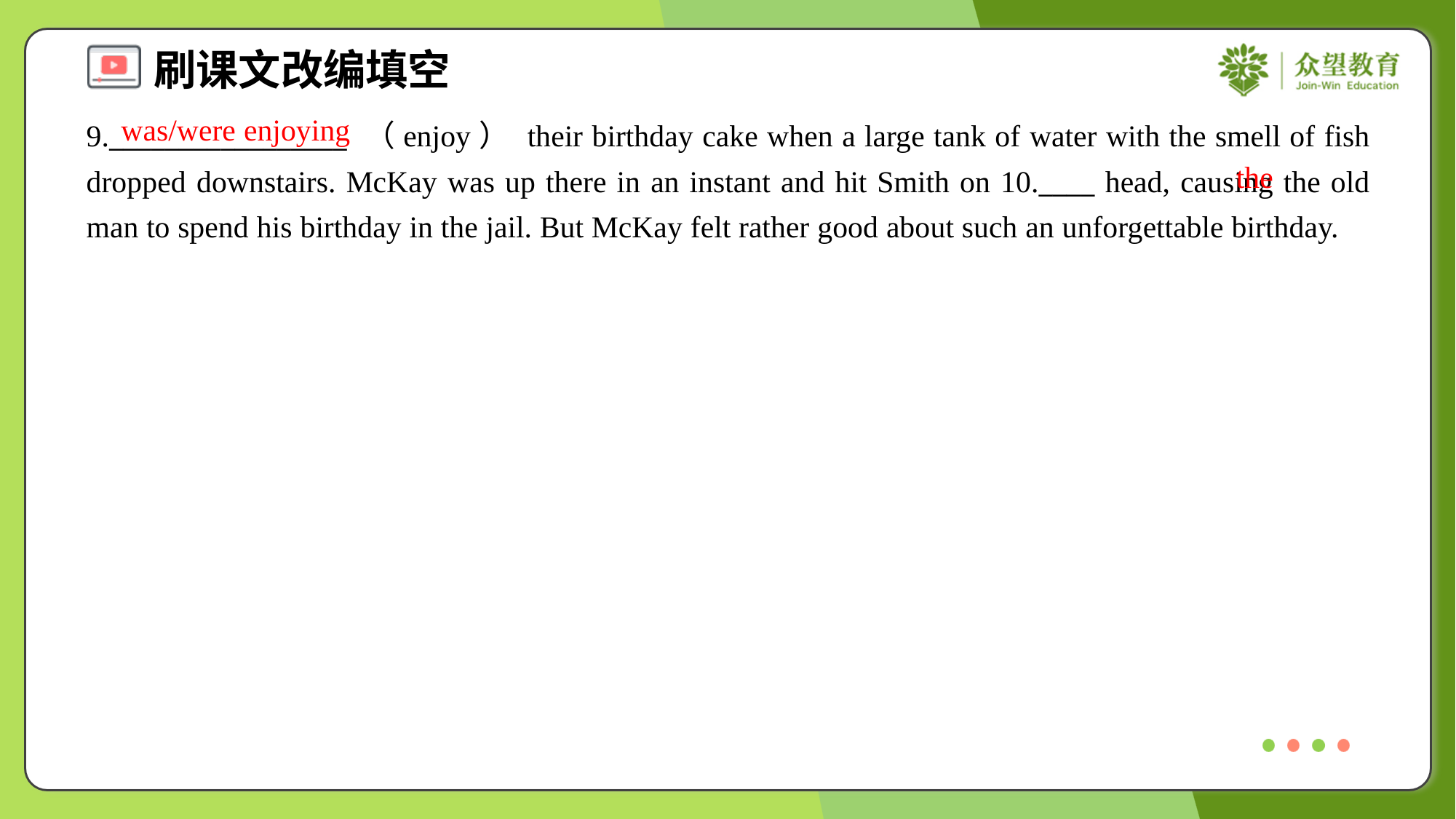

was/were enjoying
9._________________ （enjoy） their birthday cake when a large tank of water with the smell of fish dropped downstairs. McKay was up there in an instant and hit Smith on 10.____ head, causing the old man to spend his birthday in the jail. But McKay felt rather good about such an unforgettable birthday.
the